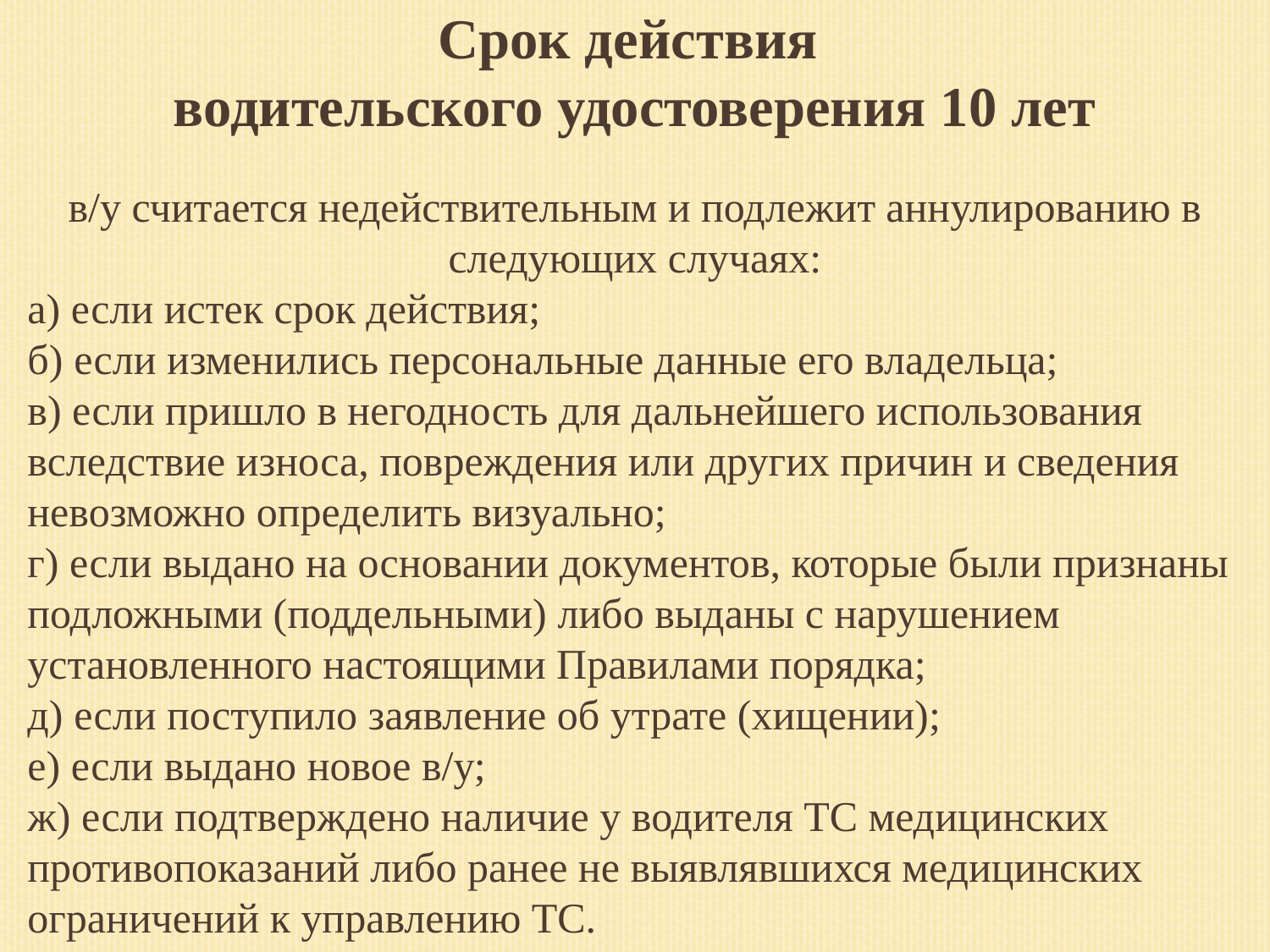

Срок действия
водительского удостоверения 10 лет

в/у считается недействительным и подлежит аннулированию в следующих случаях:
а) если истек срок действия;
б) если изменились персональные данные его владельца;
в) если пришло в негодность для дальнейшего использования вследствие износа, повреждения или других причин и сведения невозможно определить визуально;
г) если выдано на основании документов, которые были признаны подложными (поддельными) либо выданы с нарушением установленного настоящими Правилами порядка;
д) если поступило заявление об утрате (хищении);
е) если выдано новое в/у;
ж) если подтверждено наличие у водителя ТС медицинских противопоказаний либо ранее не выявлявшихся медицинских ограничений к управлению ТС.